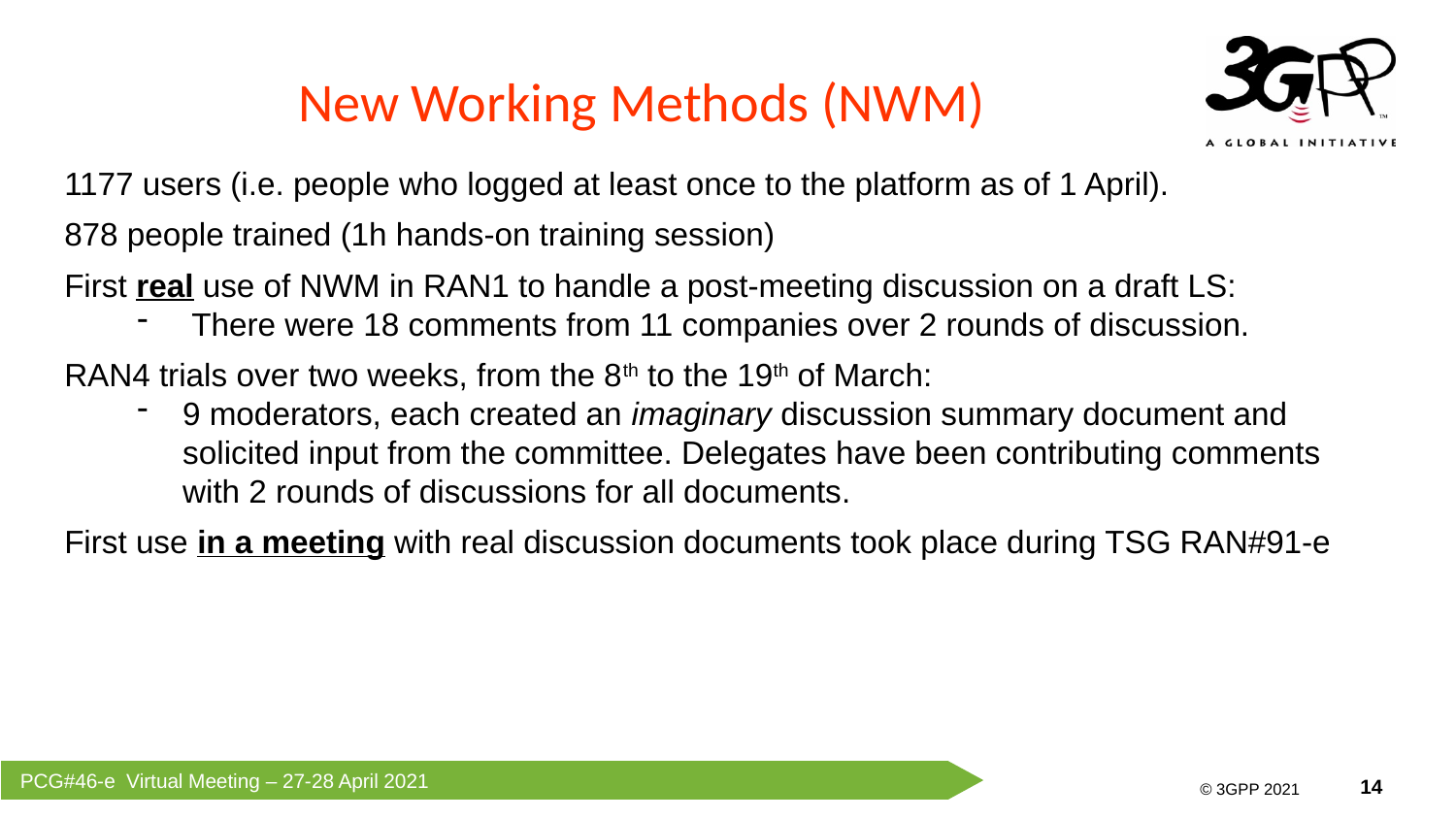

# New Working Methods (NWM)
1177 users (i.e. people who logged at least once to the platform as of 1 April).
878 people trained (1h hands-on training session)
First real use of NWM in RAN1 to handle a post-meeting discussion on a draft LS:
 There were 18 comments from 11 companies over 2 rounds of discussion.
RAN4 trials over two weeks, from the 8th to the 19th of March:
9 moderators, each created an imaginary discussion summary document and solicited input from the committee. Delegates have been contributing comments  with 2 rounds of discussions for all documents.
First use in a meeting with real discussion documents took place during TSG RAN#91-e